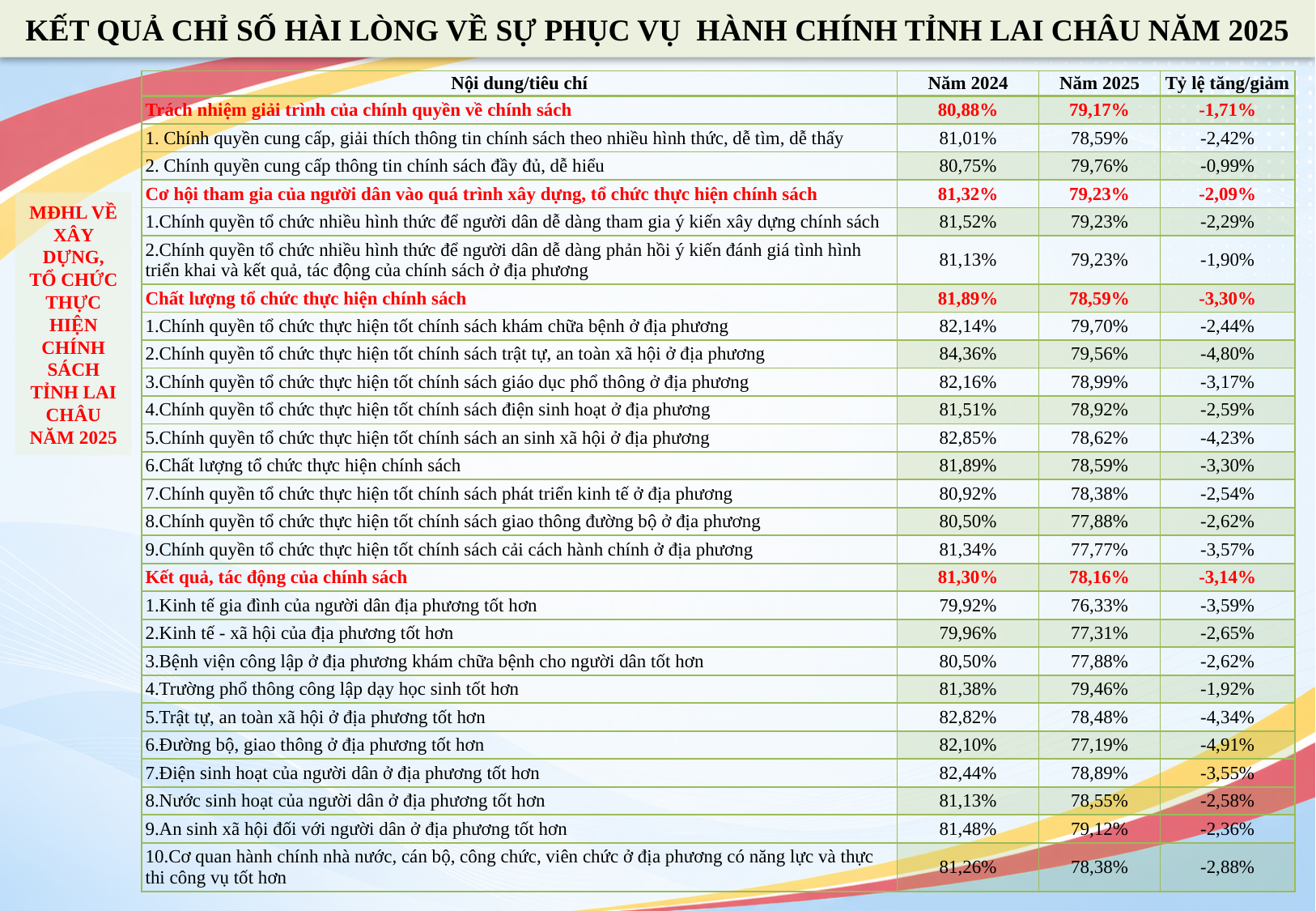

KẾT QUẢ CHỈ SỐ HÀI LÒNG VỀ SỰ PHỤC VỤ  HÀNH CHÍNH TỈNH LAI CHÂU NĂM 2025
| Nội dung/tiêu chí | Năm 2024 | Năm 2025 | Tỷ lệ tăng/giảm |
| --- | --- | --- | --- |
| Trách nhiệm giải trình của chính quyền về chính sách | 80,88% | 79,17% | -1,71% |
| 1. Chính quyền cung cấp, giải thích thông tin chính sách theo nhiều hình thức, dễ tìm, dễ thấy | 81,01% | 78,59% | -2,42% |
| 2. Chính quyền cung cấp thông tin chính sách đầy đủ, dễ hiểu | 80,75% | 79,76% | -0,99% |
| Cơ hội tham gia của người dân vào quá trình xây dựng, tổ chức thực hiện chính sách | 81,32% | 79,23% | -2,09% |
| 1.Chính quyền tổ chức nhiều hình thức để người dân dễ dàng tham gia ý kiến xây dựng chính sách | 81,52% | 79,23% | -2,29% |
| 2.Chính quyền tổ chức nhiều hình thức để người dân dễ dàng phản hồi ý kiến đánh giá tình hình triển khai và kết quả, tác động của chính sách ở địa phương | 81,13% | 79,23% | -1,90% |
| Chất lượng tổ chức thực hiện chính sách | 81,89% | 78,59% | -3,30% |
| 1.Chính quyền tổ chức thực hiện tốt chính sách khám chữa bệnh ở địa phương | 82,14% | 79,70% | -2,44% |
| 2.Chính quyền tổ chức thực hiện tốt chính sách trật tự, an toàn xã hội ở địa phương | 84,36% | 79,56% | -4,80% |
| 3.Chính quyền tổ chức thực hiện tốt chính sách giáo dục phổ thông ở địa phương | 82,16% | 78,99% | -3,17% |
| 4.Chính quyền tổ chức thực hiện tốt chính sách điện sinh hoạt ở địa phương | 81,51% | 78,92% | -2,59% |
| 5.Chính quyền tổ chức thực hiện tốt chính sách an sinh xã hội ở địa phương | 82,85% | 78,62% | -4,23% |
| 6.Chất lượng tổ chức thực hiện chính sách | 81,89% | 78,59% | -3,30% |
| 7.Chính quyền tổ chức thực hiện tốt chính sách phát triển kinh tế ở địa phương | 80,92% | 78,38% | -2,54% |
| 8.Chính quyền tổ chức thực hiện tốt chính sách giao thông đường bộ ở địa phương | 80,50% | 77,88% | -2,62% |
| 9.Chính quyền tổ chức thực hiện tốt chính sách cải cách hành chính ở địa phương | 81,34% | 77,77% | -3,57% |
| Kết quả, tác động của chính sách | 81,30% | 78,16% | -3,14% |
| 1.Kinh tế gia đình của người dân địa phương tốt hơn | 79,92% | 76,33% | -3,59% |
| 2.Kinh tế - xã hội của địa phương tốt hơn | 79,96% | 77,31% | -2,65% |
| 3.Bệnh viện công lập ở địa phương khám chữa bệnh cho người dân tốt hơn | 80,50% | 77,88% | -2,62% |
| 4.Trường phổ thông công lập dạy học sinh tốt hơn | 81,38% | 79,46% | -1,92% |
| 5.Trật tự, an toàn xã hội ở địa phương tốt hơn | 82,82% | 78,48% | -4,34% |
| 6.Đường bộ, giao thông ở địa phương tốt hơn | 82,10% | 77,19% | -4,91% |
| 7.Điện sinh hoạt của người dân ở địa phương tốt hơn | 82,44% | 78,89% | -3,55% |
| 8.Nước sinh hoạt của người dân ở địa phương tốt hơn | 81,13% | 78,55% | -2,58% |
| 9.An sinh xã hội đối với người dân ở địa phương tốt hơn | 81,48% | 79,12% | -2,36% |
| 10.Cơ quan hành chính nhà nước, cán bộ, công chức, viên chức ở địa phương có năng lực và thực thi công vụ tốt hơn | 81,26% | 78,38% | -2,88% |
# MĐHL VỀ XÂY DỰNG, TỔ CHỨC THỰC HIỆN CHÍNH SÁCH TỈNH LAI CHÂU NĂM 2025